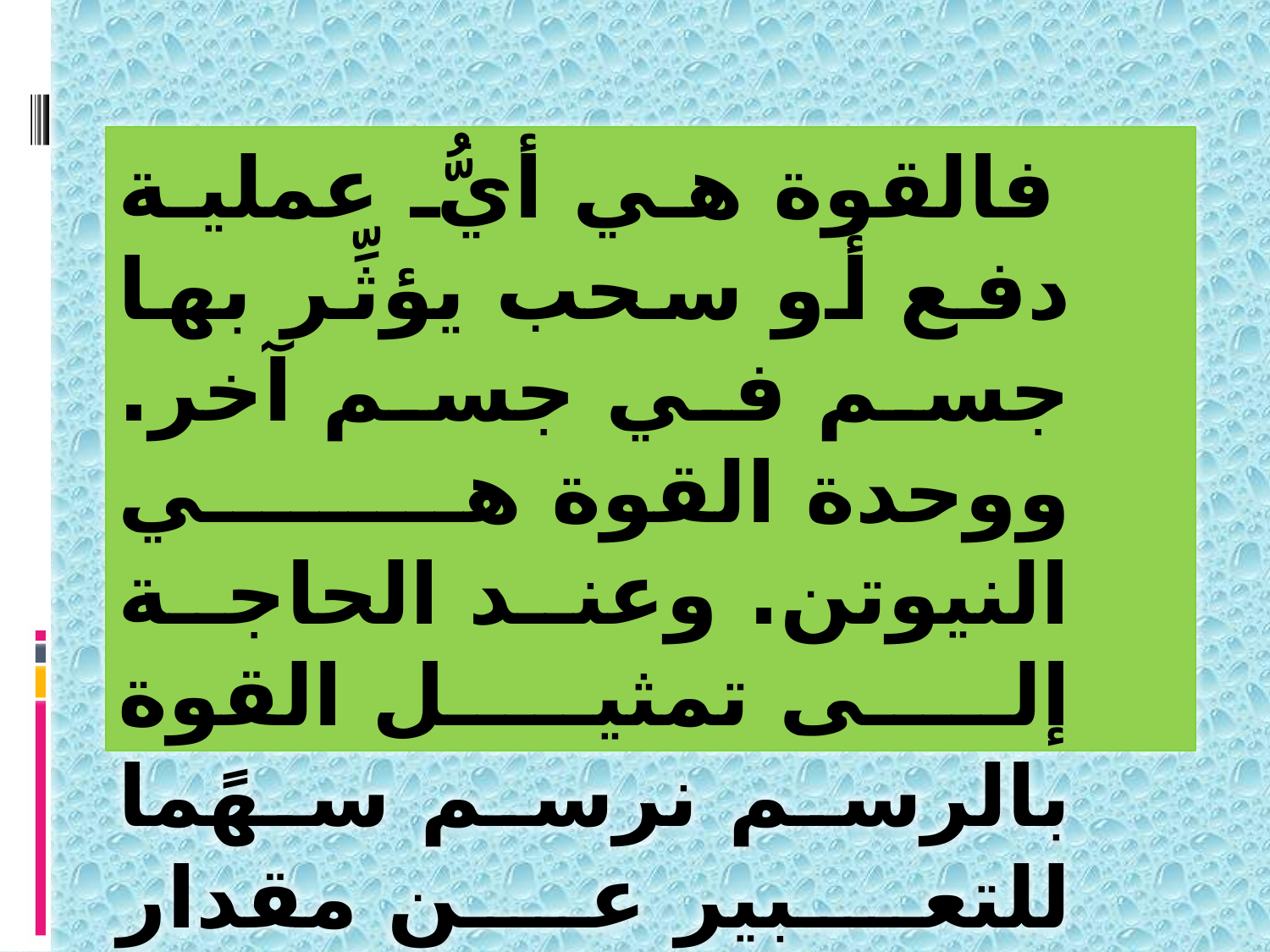

فالقوة هي أيُّ عملية دفع أو سحب يؤثِّر بها جسم في جسم آخر. ووحدة القوة هي النيوتن. وعند الحاجة إلى تمثيل القوة بالرسم نرسم سهًما للتعبير عن مقدار القوة واتجاهها.